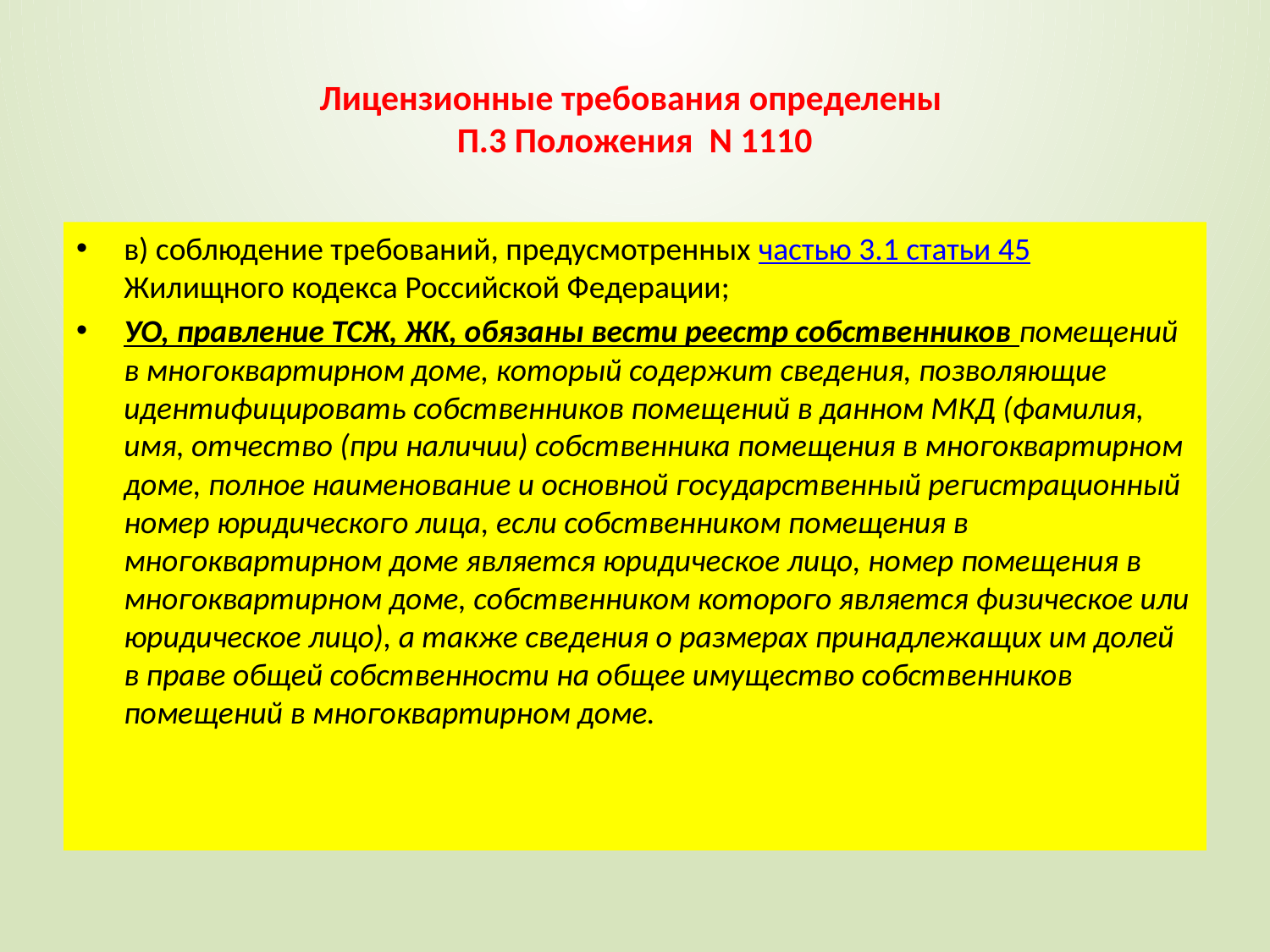

# Лицензионные требования определены П.3 Положения  N 1110
в) соблюдение требований, предусмотренных частью 3.1 статьи 45 Жилищного кодекса Российской Федерации;
УО, правление ТСЖ, ЖК, обязаны вести реестр собственников помещений в многоквартирном доме, который содержит сведения, позволяющие идентифицировать собственников помещений в данном МКД (фамилия, имя, отчество (при наличии) собственника помещения в многоквартирном доме, полное наименование и основной государственный регистрационный номер юридического лица, если собственником помещения в многоквартирном доме является юридическое лицо, номер помещения в многоквартирном доме, собственником которого является физическое или юридическое лицо), а также сведения о размерах принадлежащих им долей в праве общей собственности на общее имущество собственников помещений в многоквартирном доме.